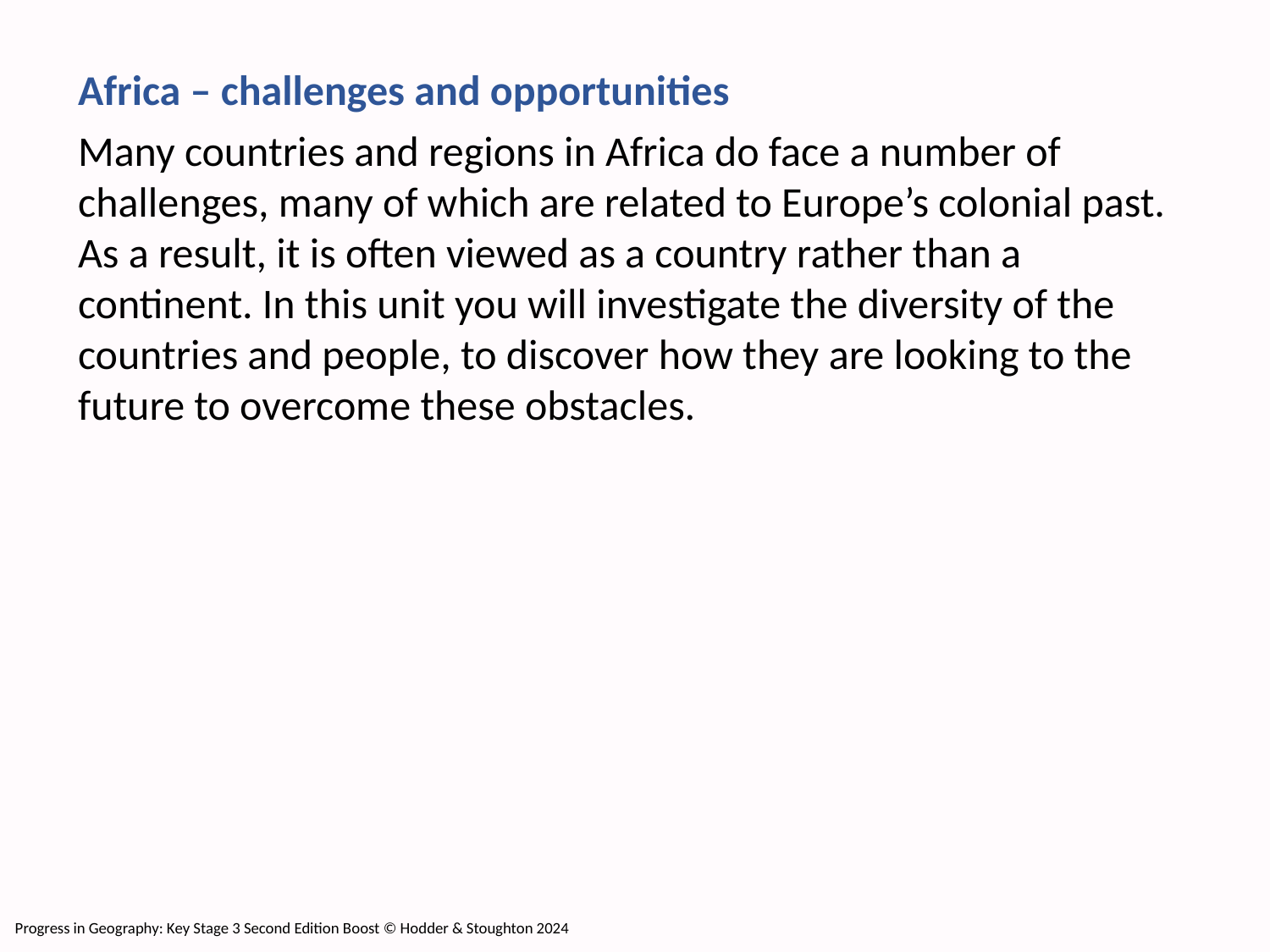

Africa – challenges and opportunities
Many countries and regions in Africa do face a number of challenges, many of which are related to Europe’s colonial past. As a result, it is often viewed as a country rather than a continent. In this unit you will investigate the diversity of the countries and people, to discover how they are looking to the future to overcome these obstacles.
Progress in Geography: Key Stage 3 Second Edition Boost © Hodder & Stoughton 2024